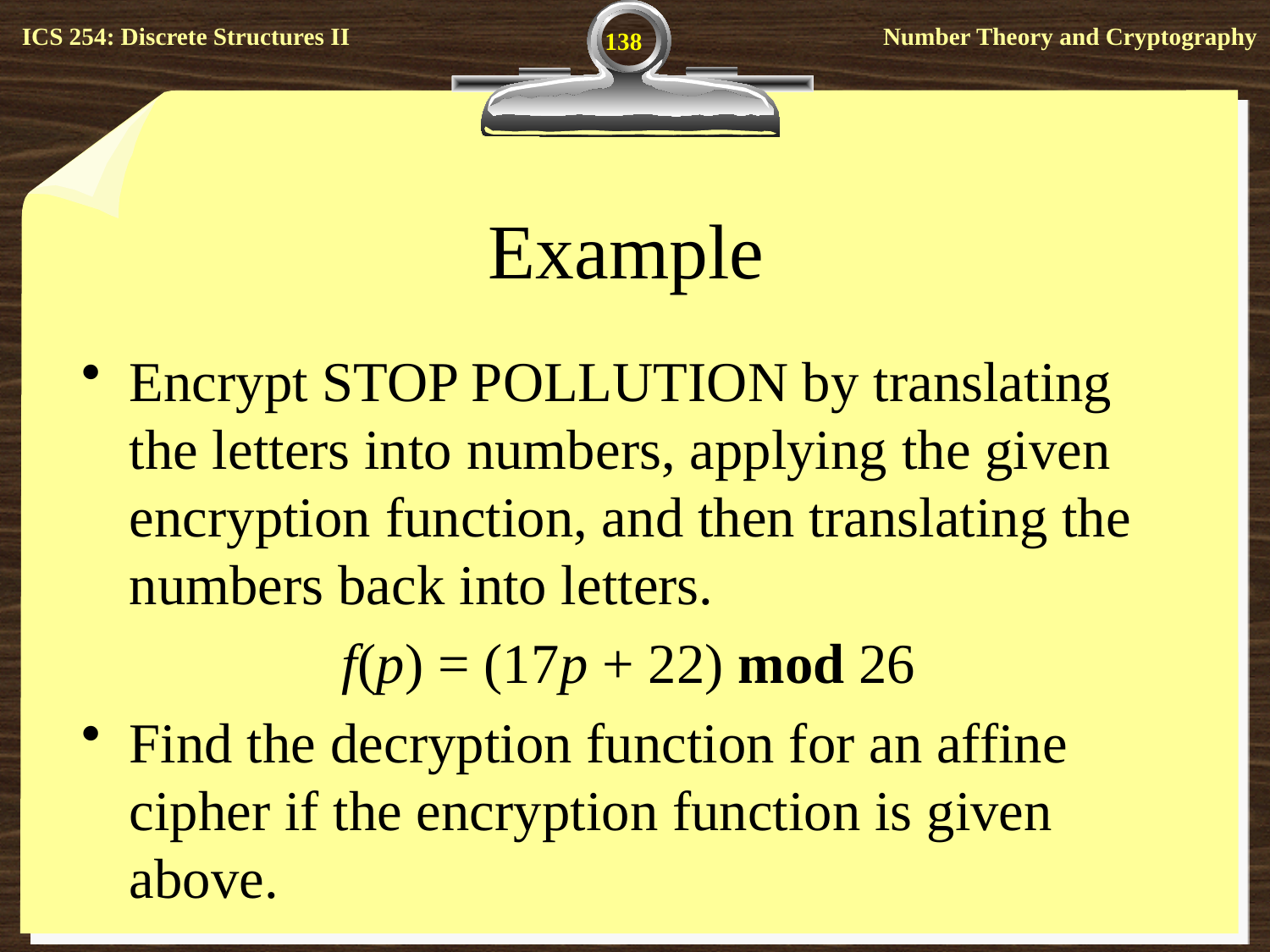

138
# Example
Encrypt STOP POLLUTION by translating the letters into numbers, applying the given encryption function, and then translating the numbers back into letters.
f(p) = (17p + 22) mod 26
Find the decryption function for an affine cipher if the encryption function is given above.